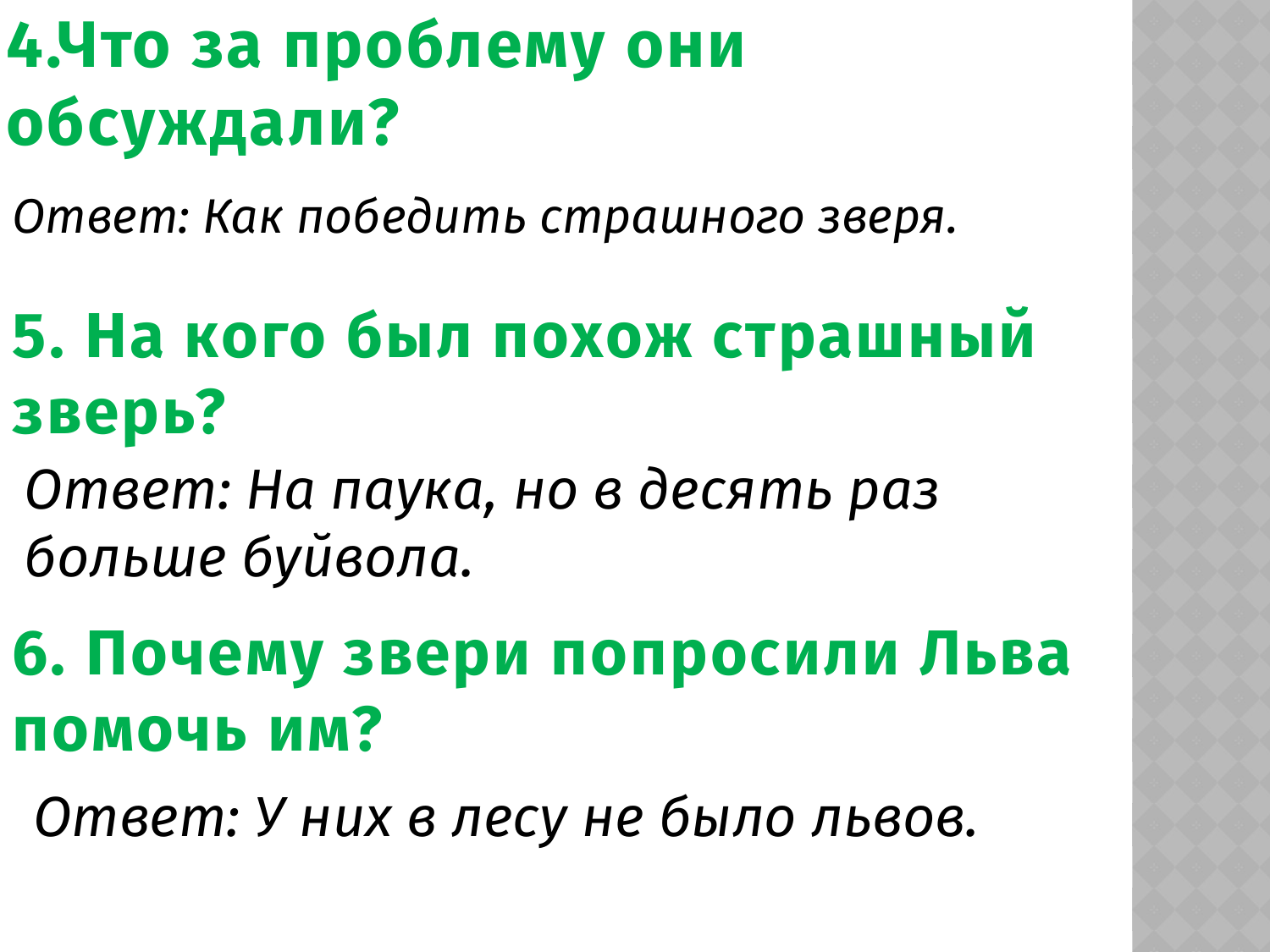

# 4.Что за проблему они обсуждали?
Ответ: Как победить страшного зверя.
5. На кого был похож страшный зверь?
Ответ: На паука, но в десять раз
больше буйвола.
6. Почему звери попросили Льва помочь им?

Ответ: У них в лесу не было львов.